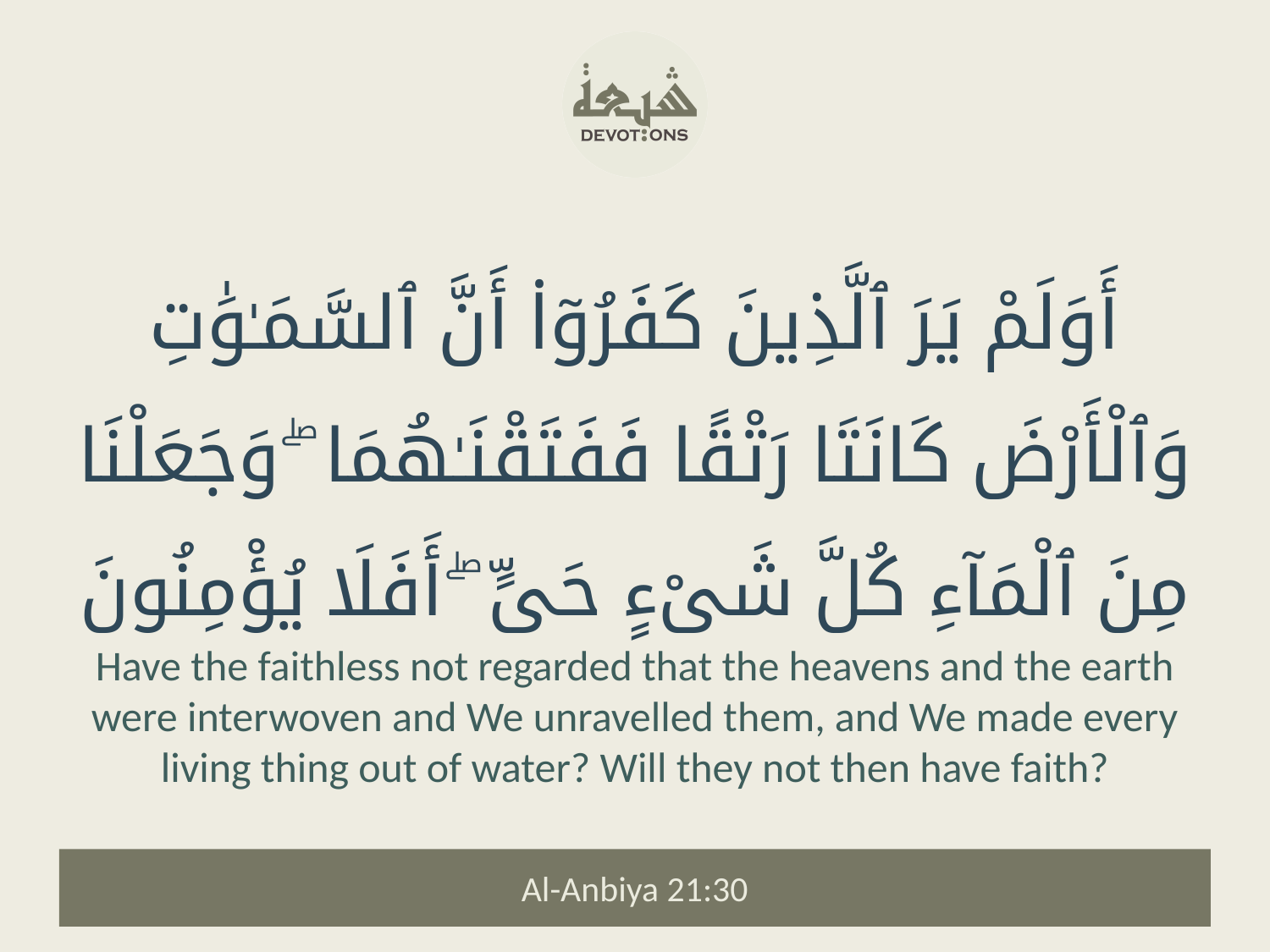

أَوَلَمْ يَرَ ٱلَّذِينَ كَفَرُوٓا۟ أَنَّ ٱلسَّمَـٰوَٰتِ وَٱلْأَرْضَ كَانَتَا رَتْقًا فَفَتَقْنَـٰهُمَا ۖ وَجَعَلْنَا مِنَ ٱلْمَآءِ كُلَّ شَىْءٍ حَىٍّ ۖ أَفَلَا يُؤْمِنُونَ
Have the faithless not regarded that the heavens and the earth were interwoven and We unravelled them, and We made every living thing out of water? Will they not then have faith?
Al-Anbiya 21:30